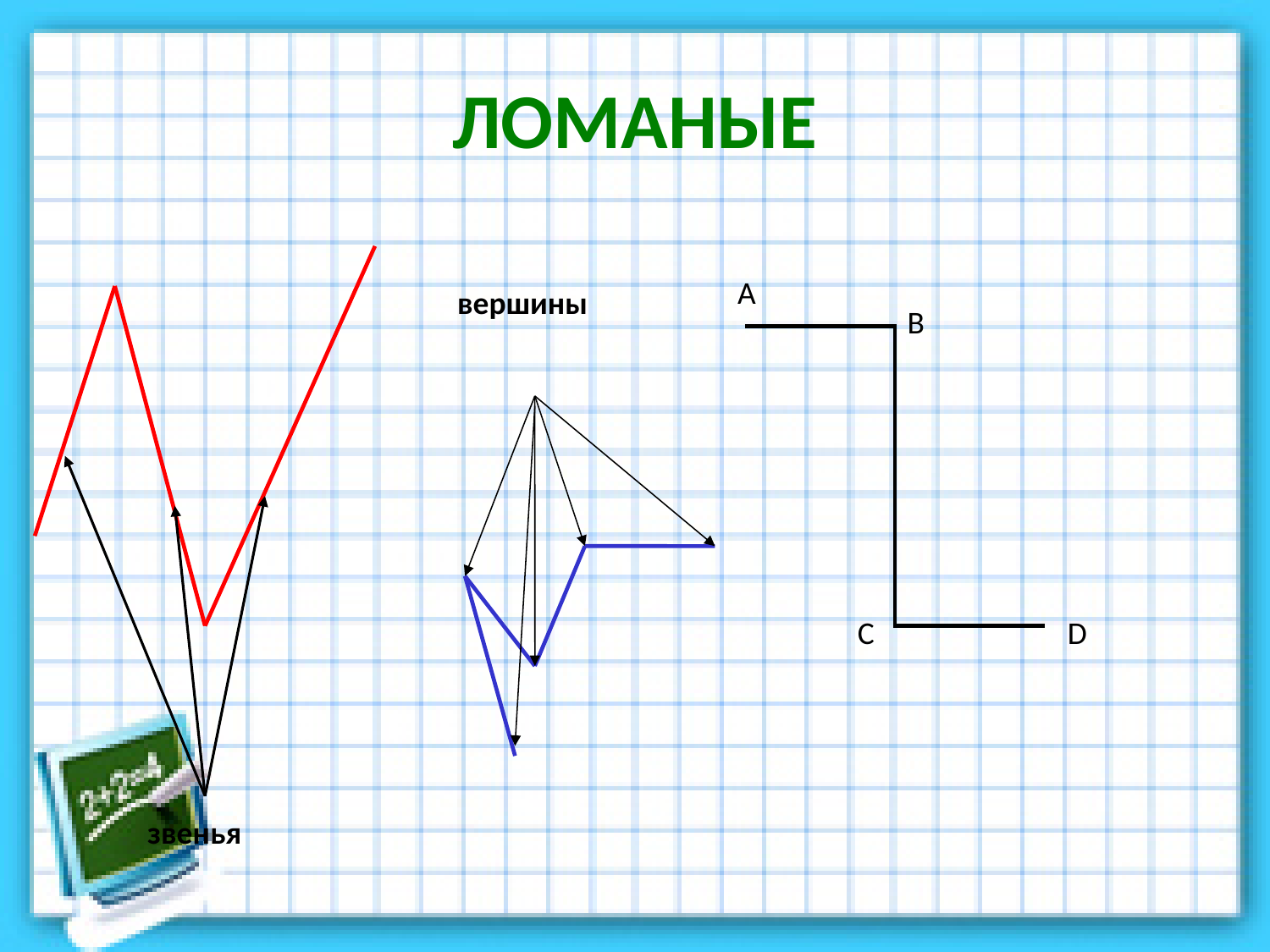

# ЛОМАНЫЕ

А
вершины

В

С
D
звенья